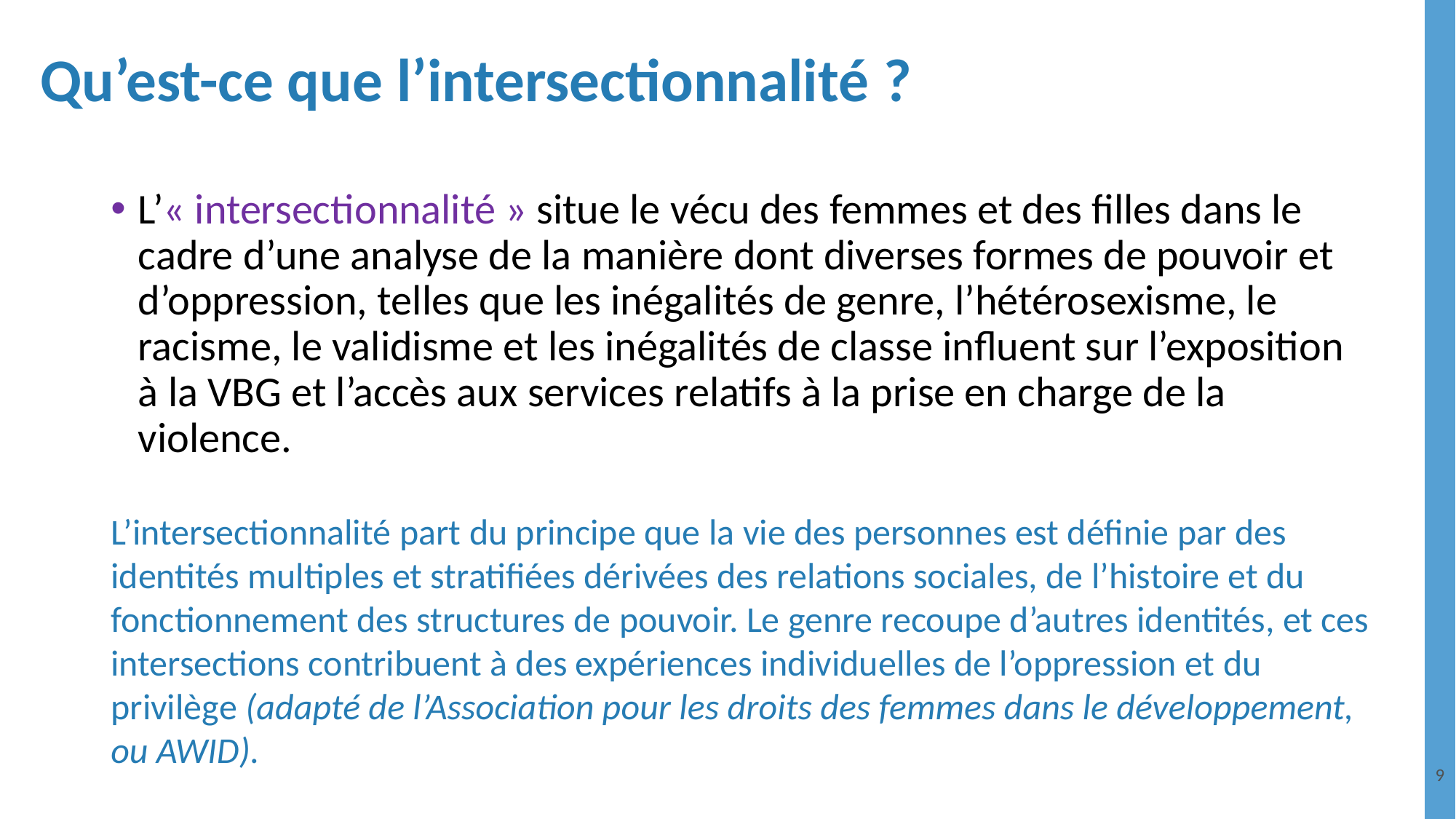

# Qu’est-ce que l’intersectionnalité ?
L’« intersectionnalité » situe le vécu des femmes et des filles dans le cadre d’une analyse de la manière dont diverses formes de pouvoir et d’oppression, telles que les inégalités de genre, l’hétérosexisme, le racisme, le validisme et les inégalités de classe influent sur l’exposition à la VBG et l’accès aux services relatifs à la prise en charge de la violence.
L’intersectionnalité part du principe que la vie des personnes est définie par des identités multiples et stratifiées dérivées des relations sociales, de l’histoire et du fonctionnement des structures de pouvoir. Le genre recoupe d’autres identités, et ces intersections contribuent à des expériences individuelles de l’oppression et du privilège (adapté de l’Association pour les droits des femmes dans le développement, ou AWID).